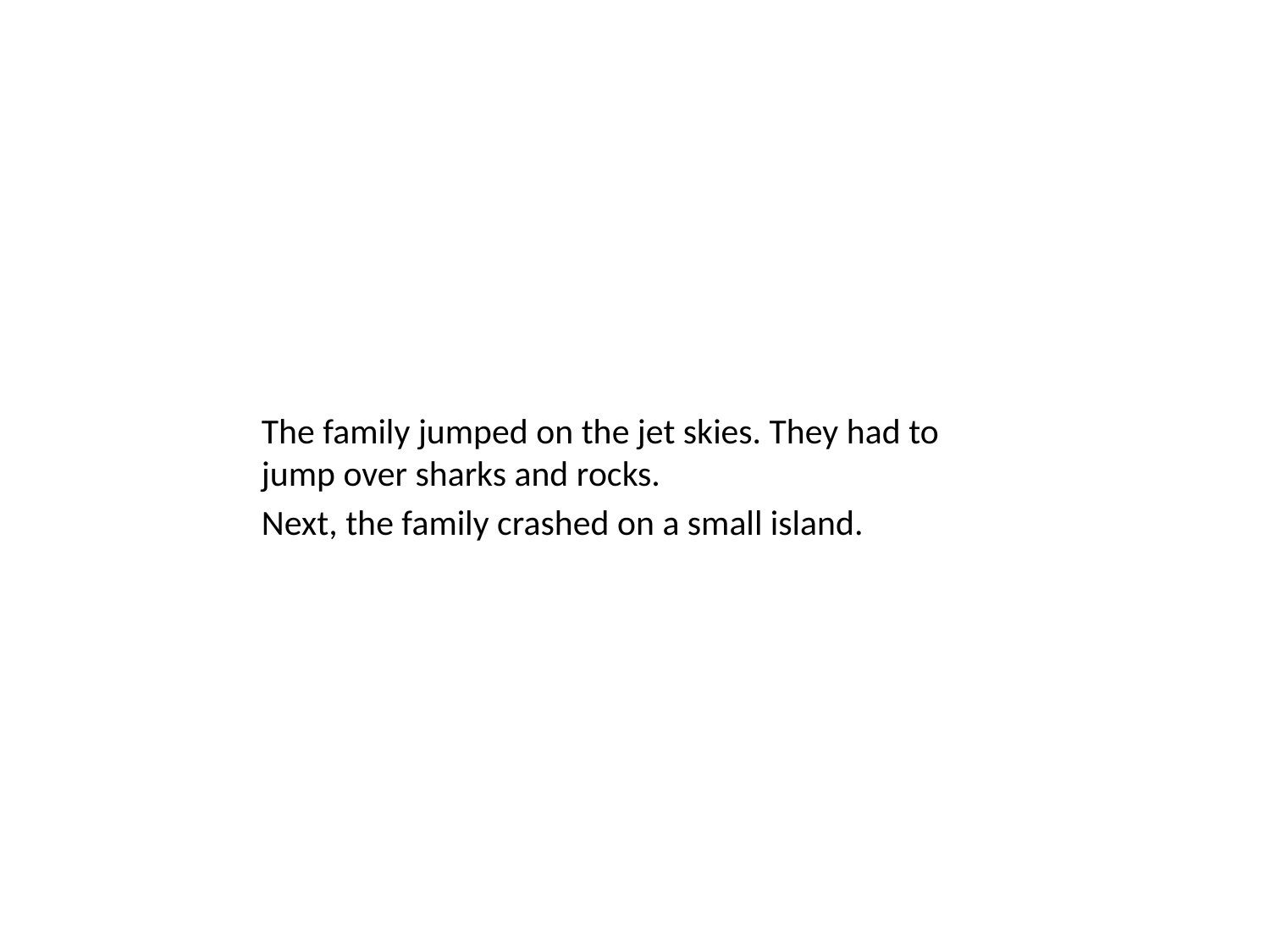

The family jumped on the jet skies. They had to jump over sharks and rocks.
Next, the family crashed on a small island.